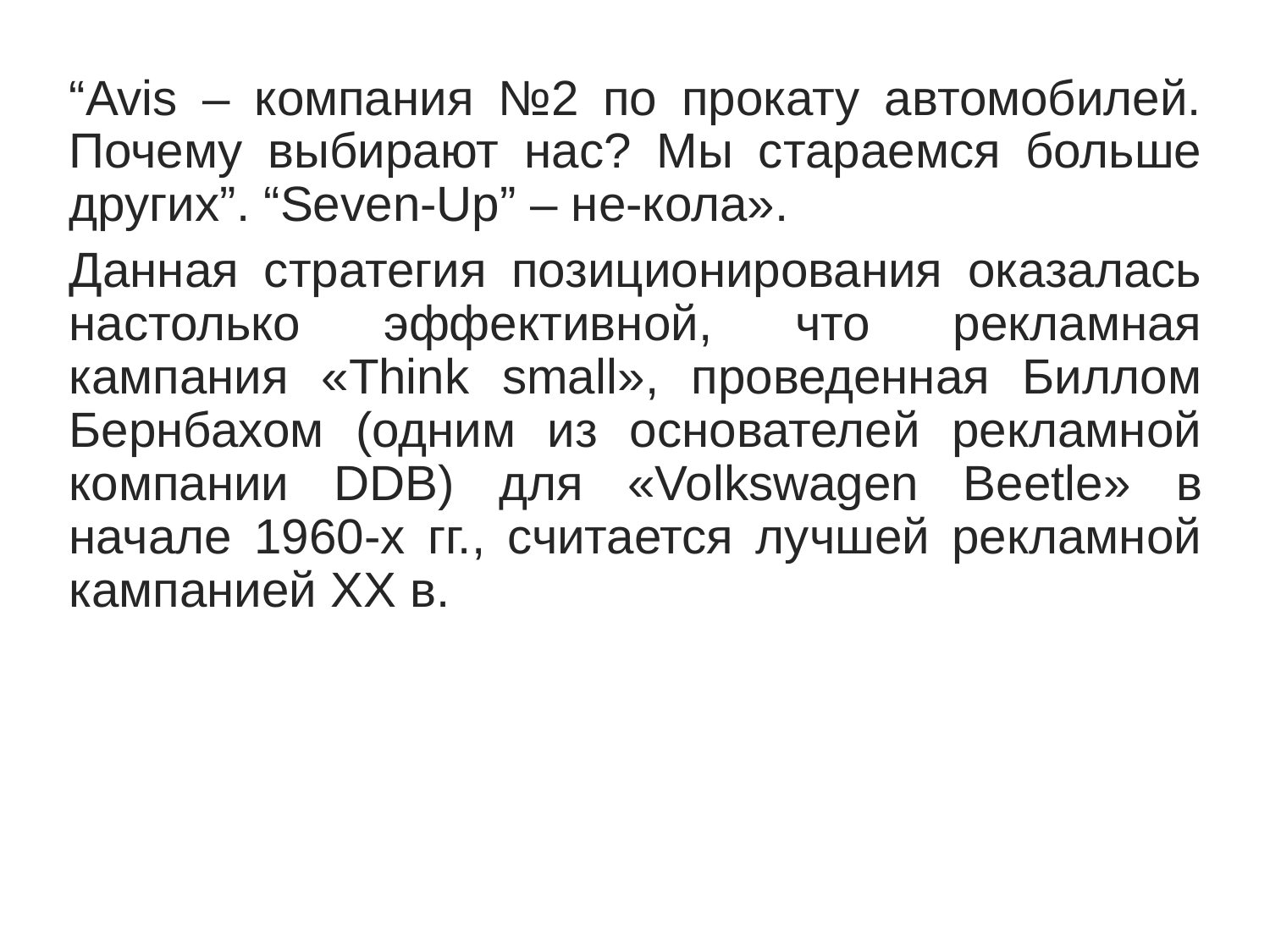

“Avis – компания №2 по прокату автомобилей. Почему выбирают нас? Мы стараемся больше других”. “Seven-Up” – не-кола».
Данная стратегия позиционирования оказалась настолько эффективной, что рекламная кампания «Think small», проведенная Биллом Бернбахом (одним из основателей рекламной компании DDB) для «Volkswagen Beetle» в начале 1960-х гг., считается лучшей рекламной кампанией XX в.